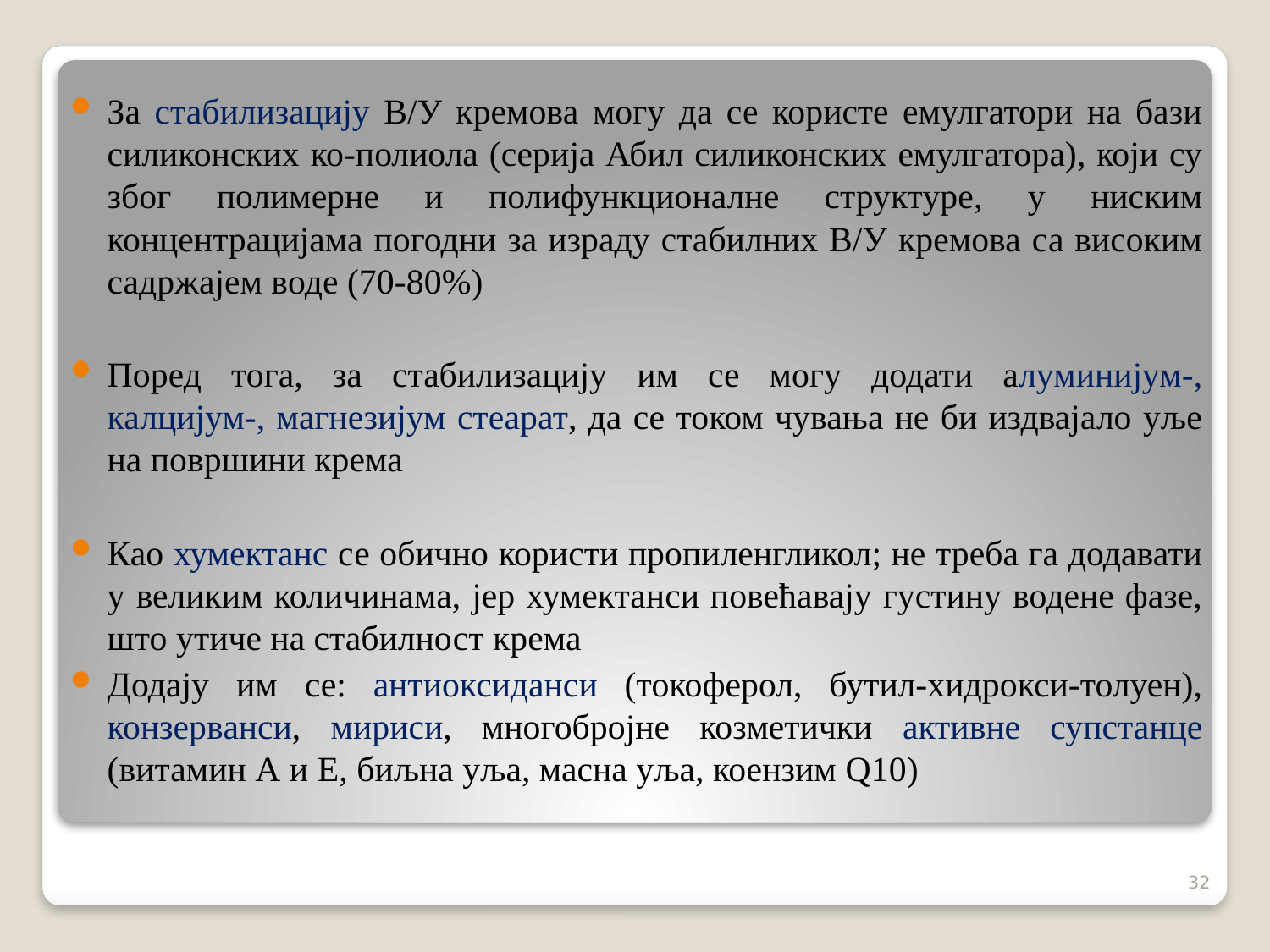

За стабилизацију В/У кремова могу да се користе емулгатори на бази силиконских ко-полиола (серија Абил силиконских емулгатора), који су због полимерне и полифункционалне структуре, у ниским концентрацијама погодни за израду стабилних В/У кремова са високим садржајем воде (70-80%)

Поред тога, за стабилизацију им се могу додати алуминијум-, калцијум-, магнезијум стеарат, да се током чувања не би издвајало уље на површини крема

Као хумектанс се обично користи пропиленгликол; не треба га додавати у великим количинама, јер хумектанси повећавају густину водене фазе, што утиче на стабилност крема
Додају им се: антиоксиданси (токоферол, бутил-хидрокси-толуен), конзерванси, мириси, многобројне козметички активне супстанце (витамин А и Е, биљна уља, масна уља, коензим Q10)

32